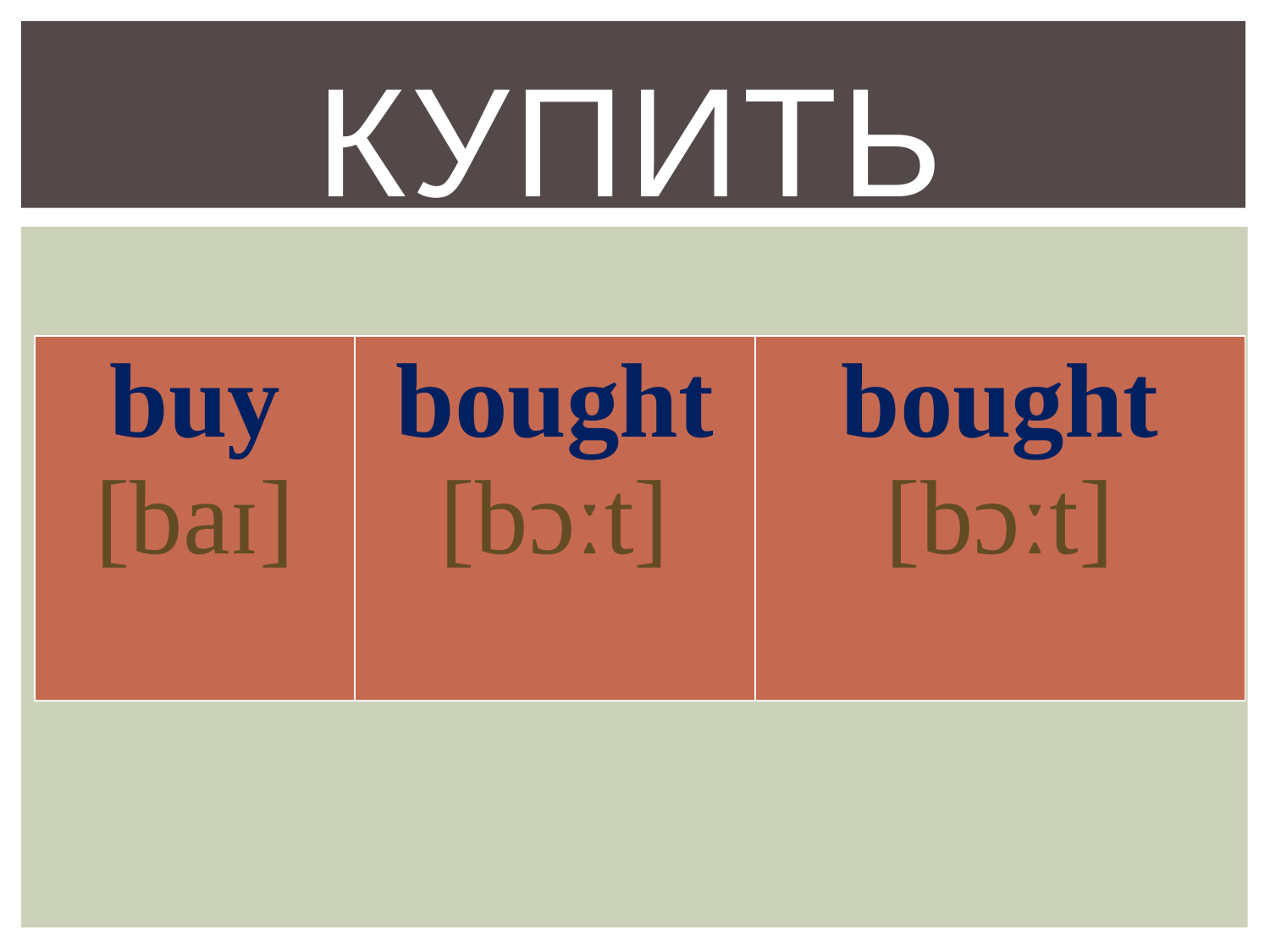

# купить
| buy [baɪ] | bought [bɔːt] | bought [bɔːt] |
| --- | --- | --- |